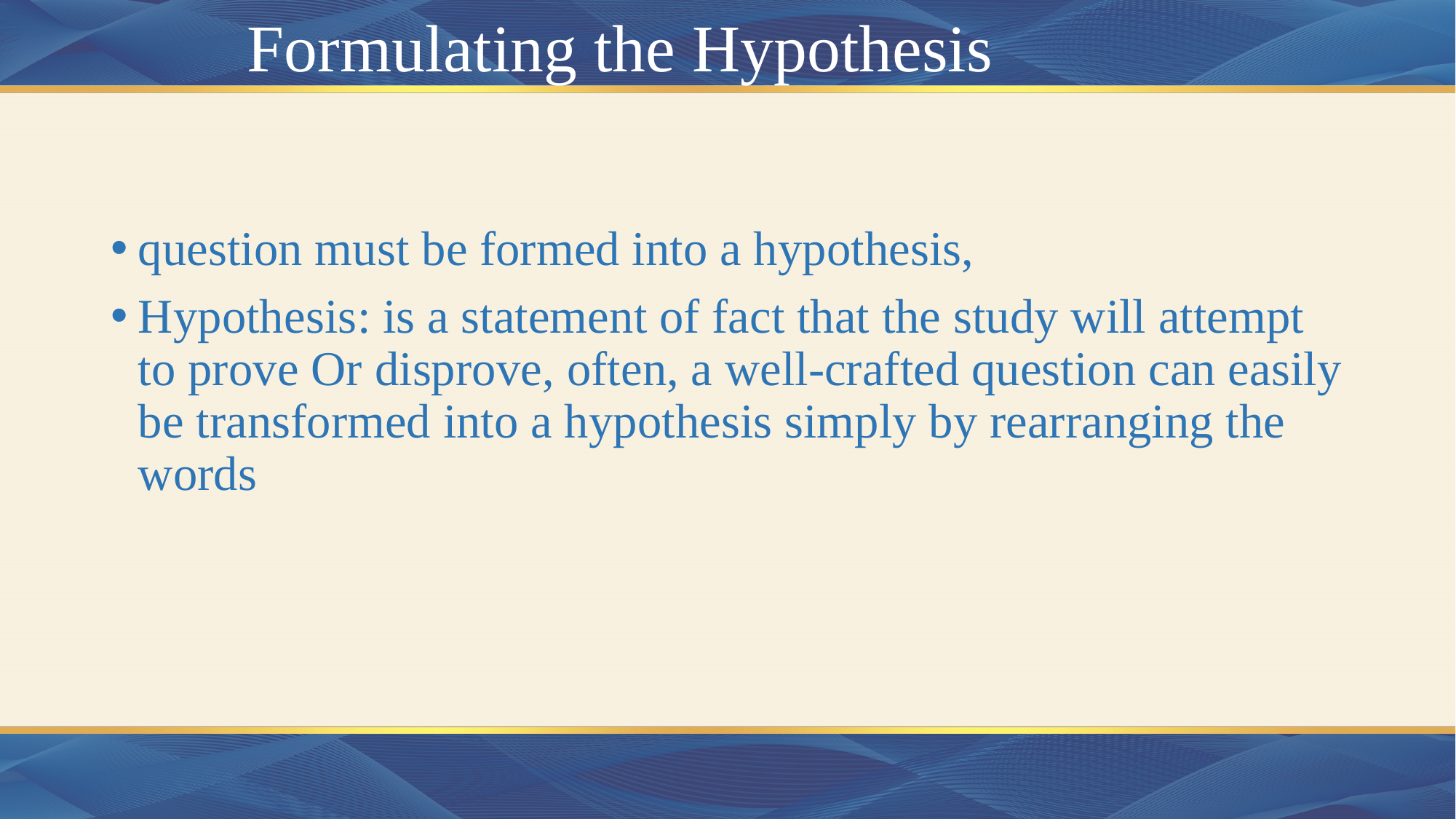

# Formulating the Hypothesis
question must be formed into a hypothesis,
Hypothesis: is a statement of fact that the study will attempt to prove Or disprove, often, a well-crafted question can easily be transformed into a hypothesis simply by rearranging the words